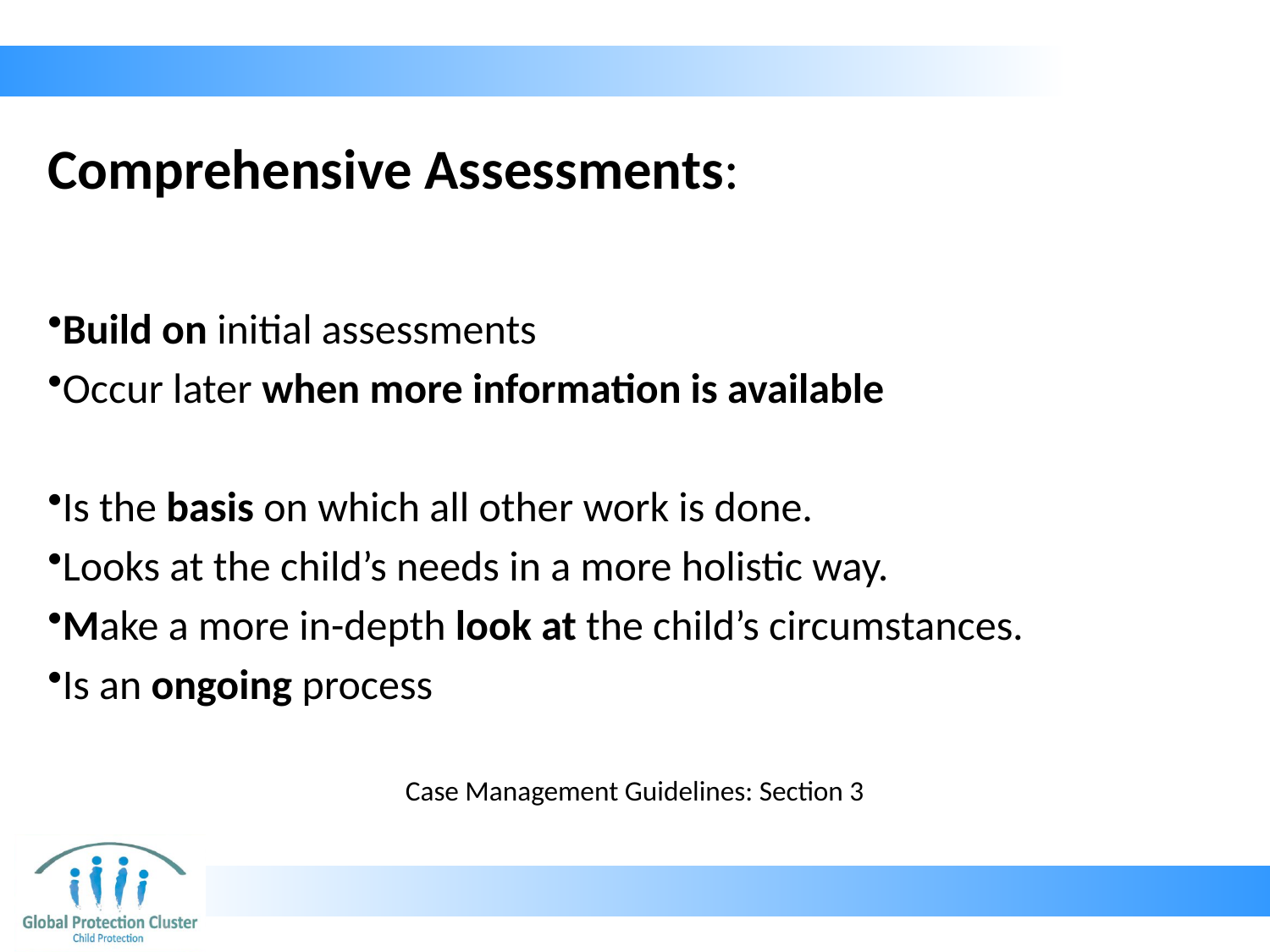

# Comprehensive Assessments:

Build on initial assessments
Occur later when more information is available

Is the basis on which all other work is done.
Looks at the child’s needs in a more holistic way.
Make a more in-depth look at the child’s circumstances.
Is an ongoing process

Case Management Guidelines: Section 3